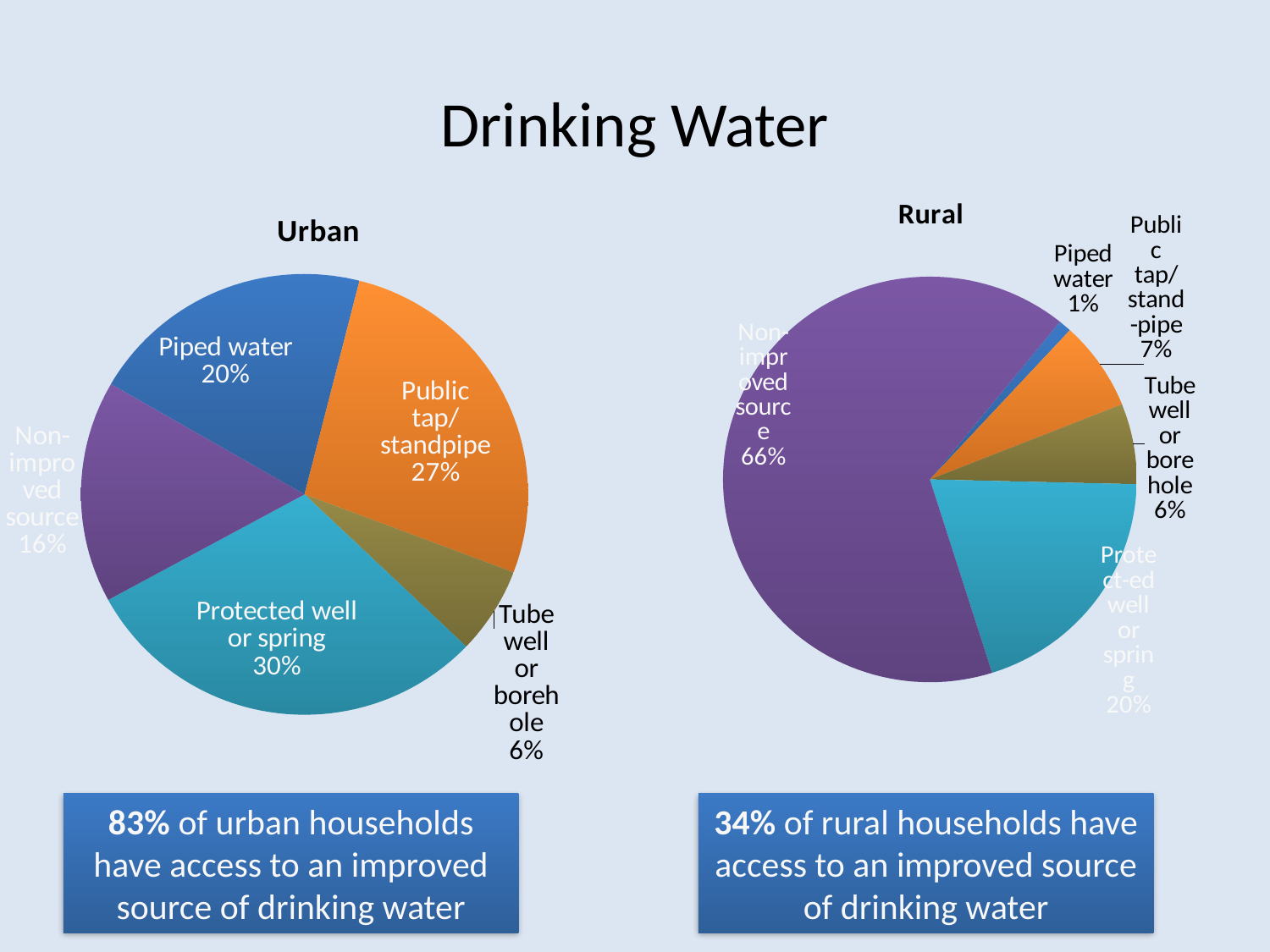

# Drinking Water

### Chart:

| Category | Rural |
|---|---|
| Piped water | 1.0 |
| Public tap/standpipe | 7.1 |
| Tube well or borehole | 6.4 |
| Protected well or spring | 19.7 |
| Non-improved source | 65.5 |

### Chart:

| Category | Urban |
|---|---|
| Piped water | 20.4 |
| Public tap/standpipe | 26.5 |
| Tube well or borehole | 6.3 |
| Protected well or spring | 29.6 |
| Non-improved source | 16.1 |
83% of urban households have access to an improved source of drinking water
34% of rural households have access to an improved source of drinking water